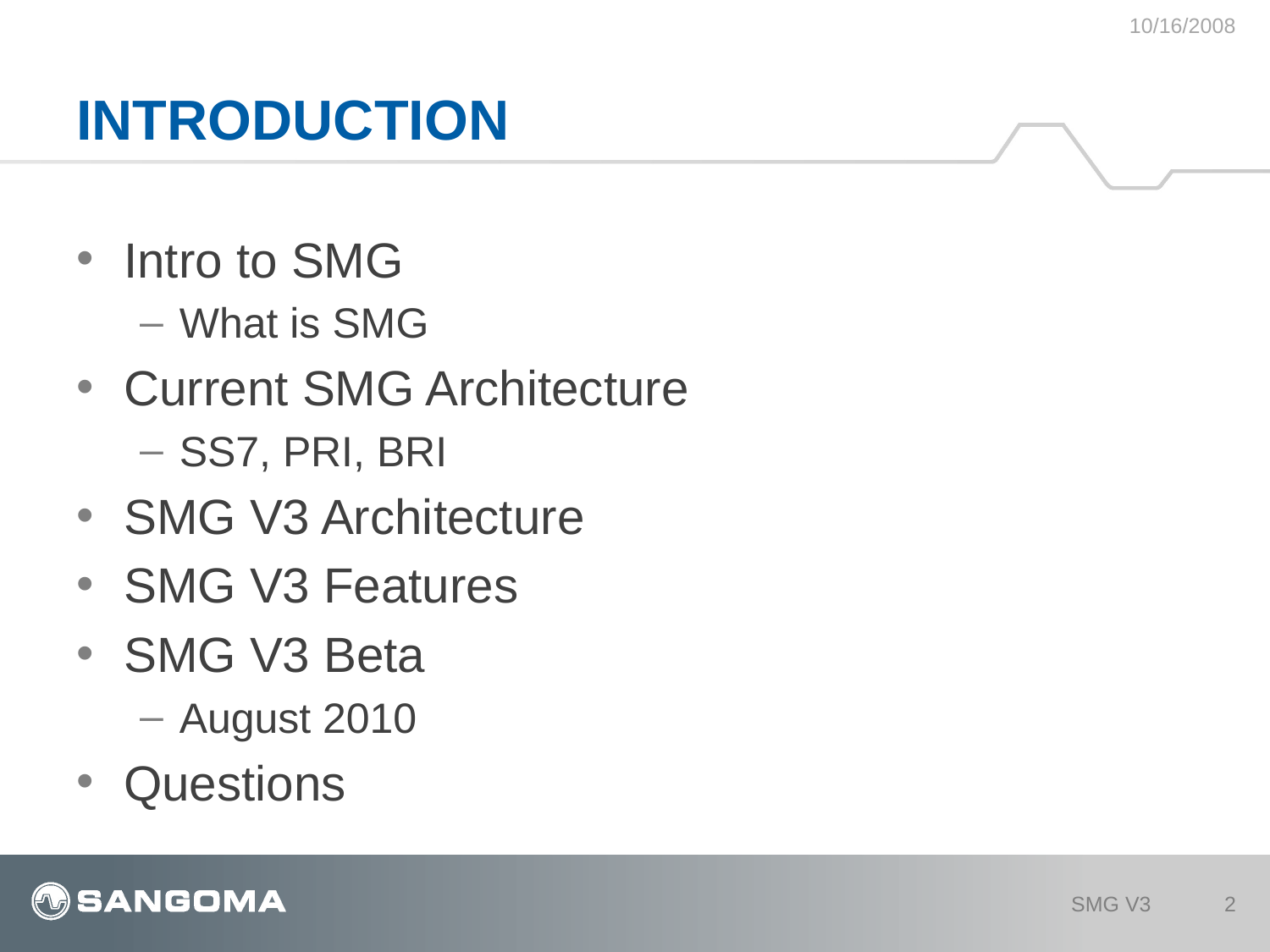

10/16/2008
# INTRODUCTION
Intro to SMG
What is SMG
Current SMG Architecture
SS7, PRI, BRI
SMG V3 Architecture
SMG V3 Features
SMG V3 Beta
August 2010
Questions
SMG V3
2